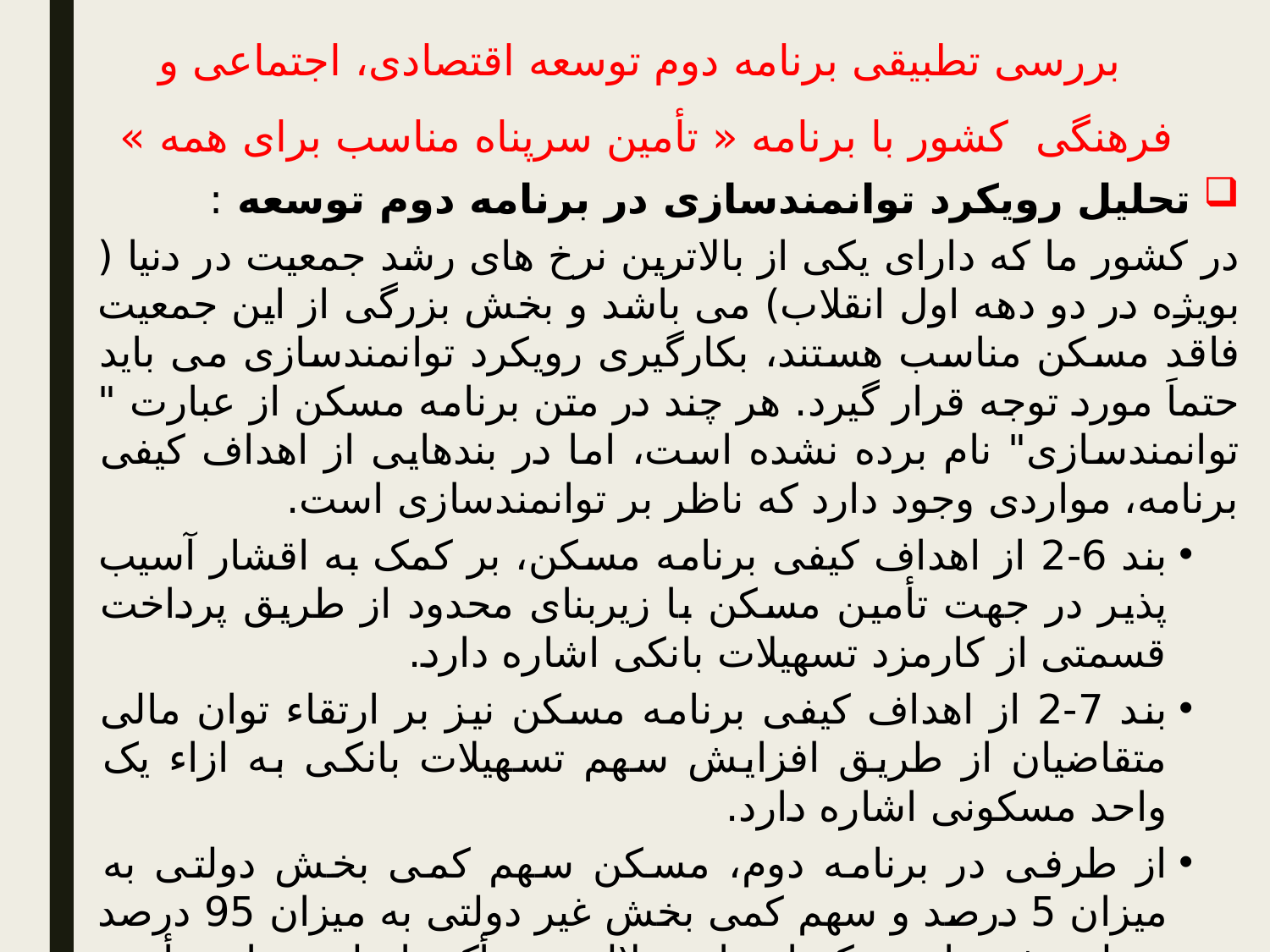

بررسی تطبیقی برنامه دوم توسعه اقتصادی، اجتماعی و فرهنگی  کشور با برنامه « تأمین سرپناه مناسب برای همه »
تحلیل رویکرد توانمندسازی در برنامه دوم توسعه :
در کشور ما که دارای یکی از بالاترین نرخ های رشد جمعیت در دنیا ( بویژه در دو دهه اول انقلاب) می باشد و بخش بزرگی از این جمعیت فاقد مسکن مناسب هستند، بکارگیری رویکرد توانمندسازی می باید حتماَ مورد توجه قرار گیرد. هر چند در متن برنامه مسکن از عبارت " توانمندسازی" نام برده نشده است، اما در بندهایی از اهداف کیفی برنامه، مواردی وجود دارد که ناظر بر توانمندسازی است.
بند 6-2 از اهداف کیفی برنامه مسکن، بر کمک به اقشار آسیب پذیر در جهت تأمین مسکن با زیربنای محدود از طریق پرداخت قسمتی از کارمزد تسهیلات بانکی اشاره دارد.
بند 7-2 از اهداف کیفی برنامه مسکن نیز بر ارتقاء توان مالی متقاضیان از طریق افزایش سهم تسهیلات بانکی به ازاء یک واحد مسکونی اشاره دارد.
از طرفی در برنامه دوم، مسکن سهم کمی بخش دولتی به میزان 5 درصد و سهم کمی بخش غیر دولتی به میزان 95 درصد منظور شده است که این امر دلالت بر تأکید اصلی برنامه تأمین مسکن توسط خود مردم و افراد فاقد مسکن دارد و به عبارتی رویکرد توانمندسازی مدنظر بوده است.